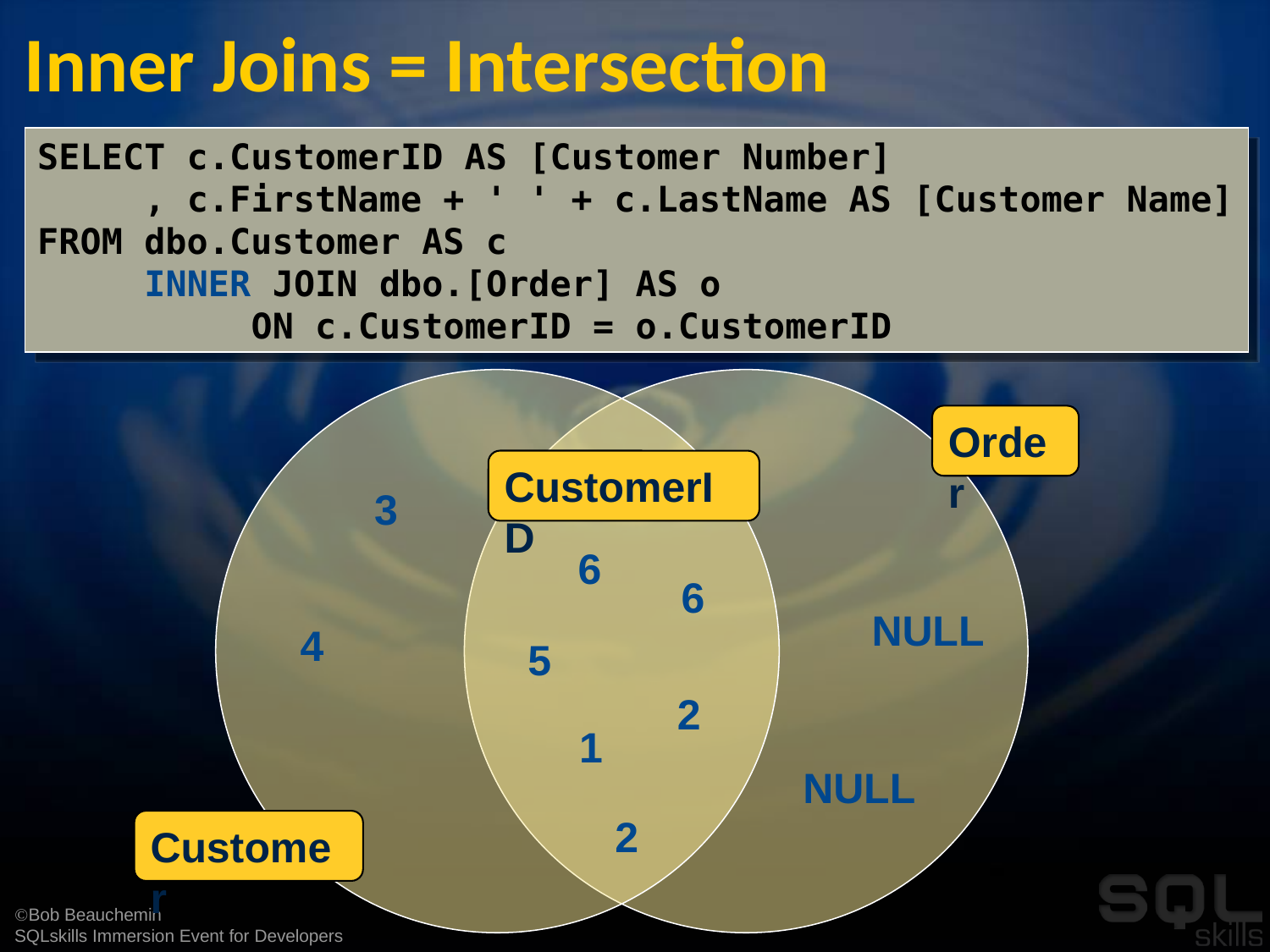

Inner Joins = Intersection
SELECT c.CustomerID AS [Customer Number]
     , c.FirstName + ' ' + c.LastName AS [Customer Name]
FROM dbo.Customer AS c
     INNER JOIN dbo.[Order] AS o
          ON c.CustomerID = o.CustomerID

Order
CustomerID
3
6
6
NULL
4
5
2
1
NULL
2
Customer